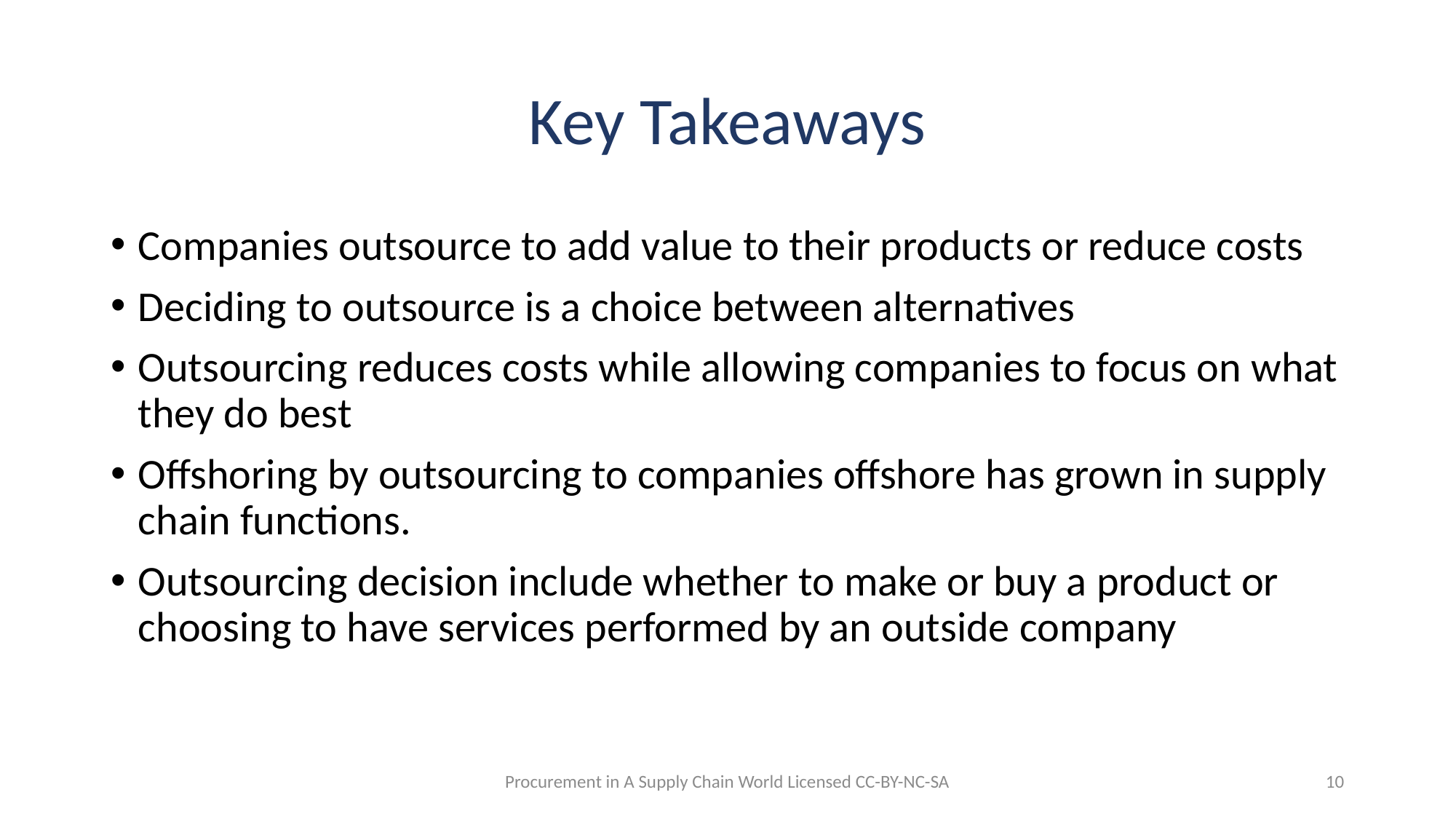

# Key Takeaways
Companies outsource to add value to their products or reduce costs
Deciding to outsource is a choice between alternatives
Outsourcing reduces costs while allowing companies to focus on what they do best
Offshoring by outsourcing to companies offshore has grown in supply chain functions.
Outsourcing decision include whether to make or buy a product or choosing to have services performed by an outside company
Procurement in A Supply Chain World Licensed CC-BY-NC-SA
10